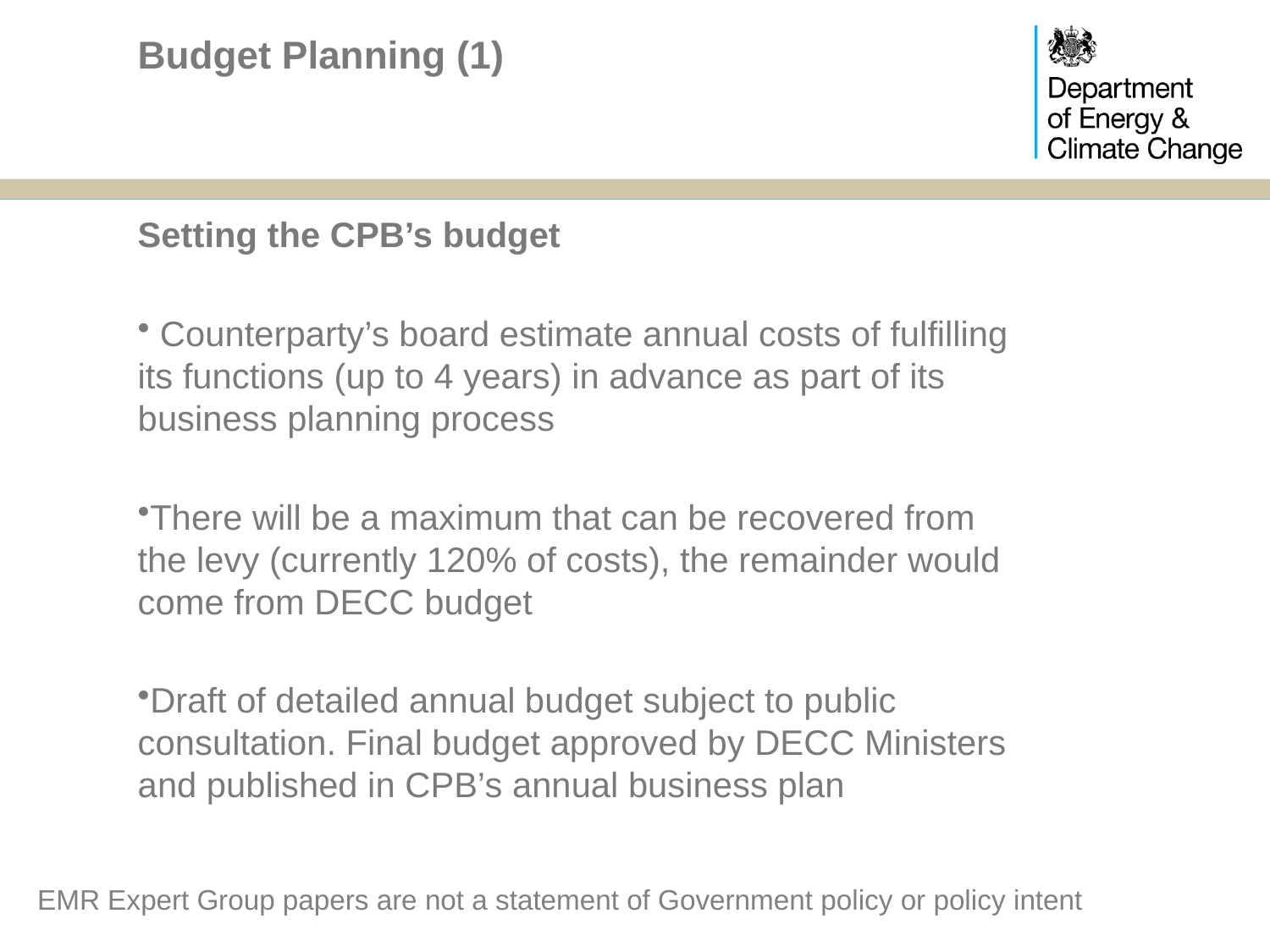

# Budget Planning (1)
Setting the CPB’s budget

 Counterparty’s board estimate annual costs of fulfilling its functions (up to 4 years) in advance as part of its business planning process

There will be a maximum that can be recovered from the levy (currently 120% of costs), the remainder would come from DECC budget

Draft of detailed annual budget subject to public consultation. Final budget approved by DECC Ministers and published in CPB’s annual business plan

EMR Expert Group papers are not a statement of Government policy or policy intent